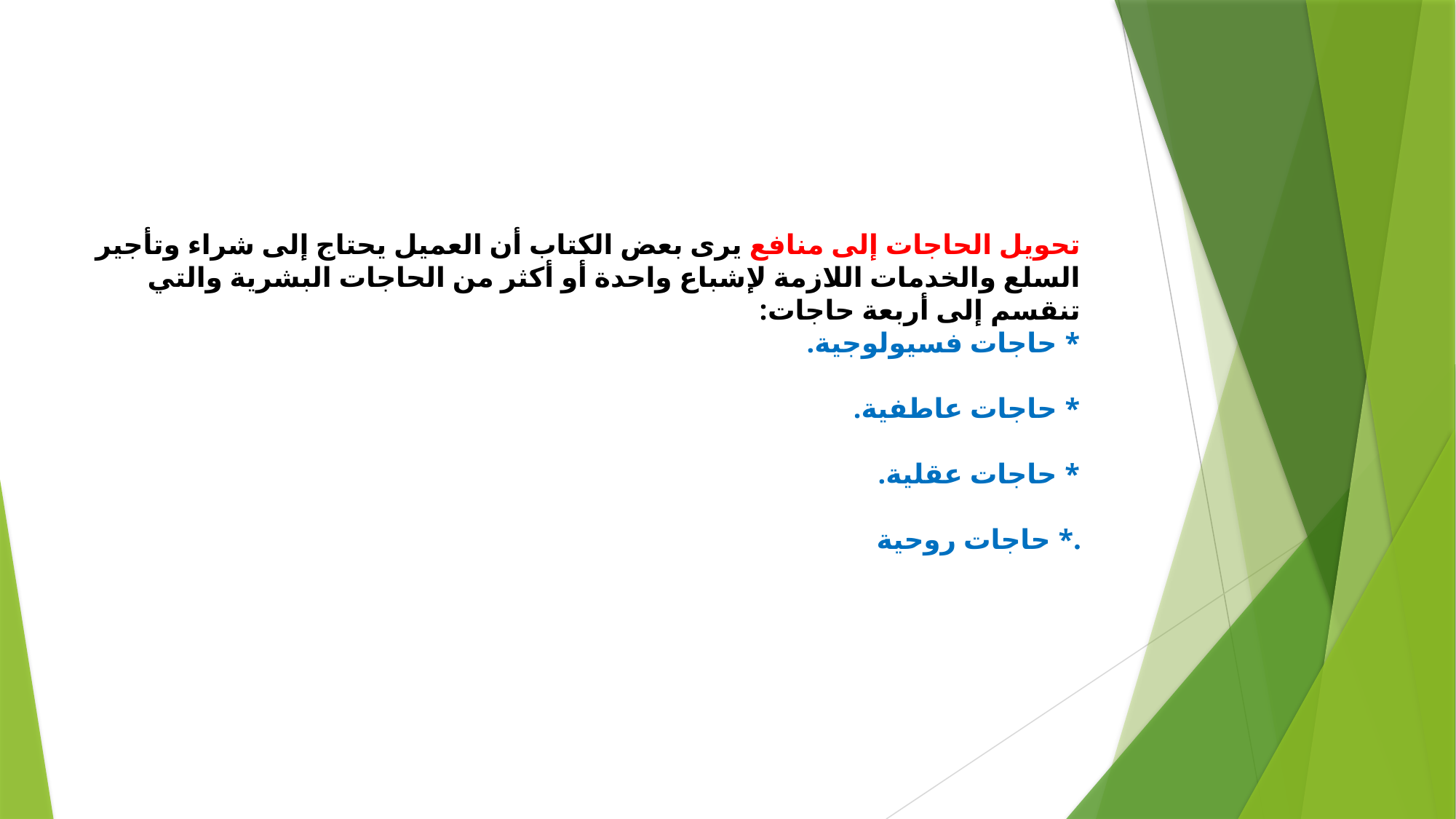

تحويل الحاجات إلى منافع يرى بعض الكتاب أن العميل يحتاج إلى شراء وتأجير السلع والخدمات اللازمة لإشباع واحدة أو أكثر من الحاجات البشرية والتي تنقسم إلى أربعة حاجات:
* حاجات فسيولوجية.
 
* حاجات عاطفية.
 
* حاجات عقلية.
 
* حاجات روحية.